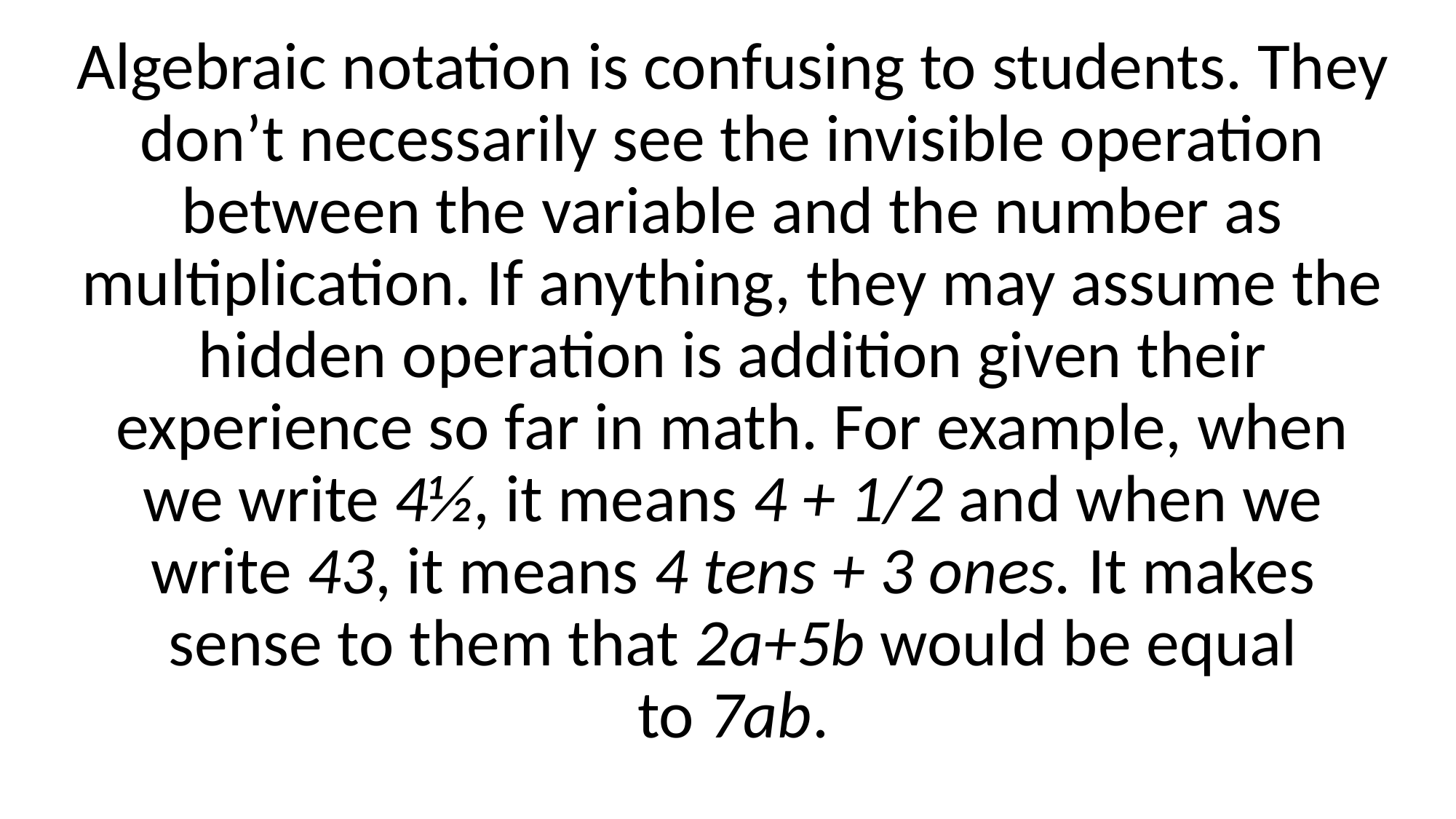

Algebraic notation is confusing to students. They don’t necessarily see the invisible operation between the variable and the number as multiplication. If anything, they may assume the hidden operation is addition given their experience so far in math. For example, when we write 4½, it means 4 + 1/2 and when we write 43, it means 4 tens + 3 ones. It makes sense to them that 2a+5b would be equal to 7ab.